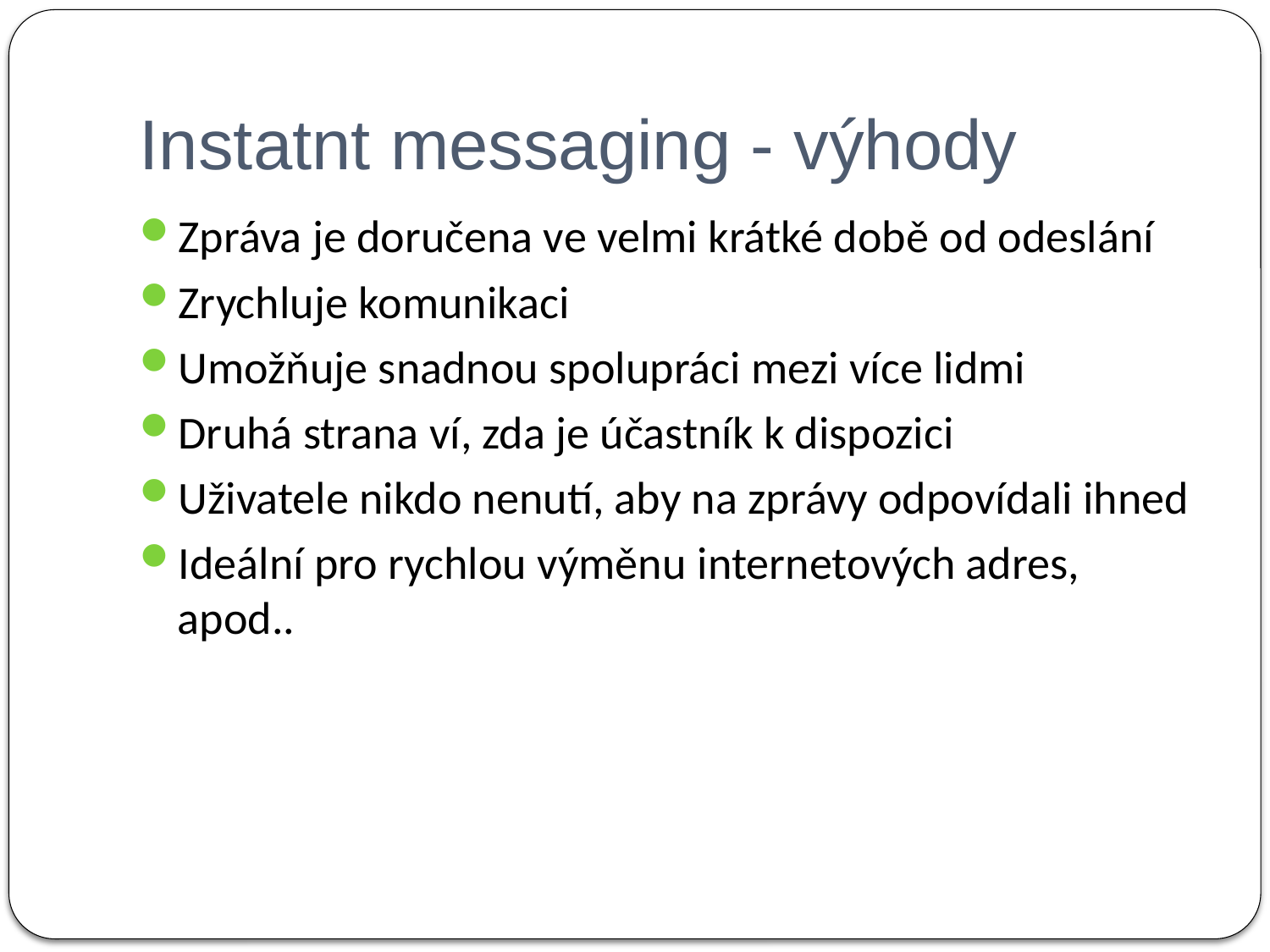

# Instatnt messaging - výhody
Zpráva je doručena ve velmi krátké době od odeslání
Zrychluje komunikaci
Umožňuje snadnou spolupráci mezi více lidmi
Druhá strana ví, zda je účastník k dispozici
Uživatele nikdo nenutí, aby na zprávy odpovídali ihned
Ideální pro rychlou výměnu internetových adres, apod..